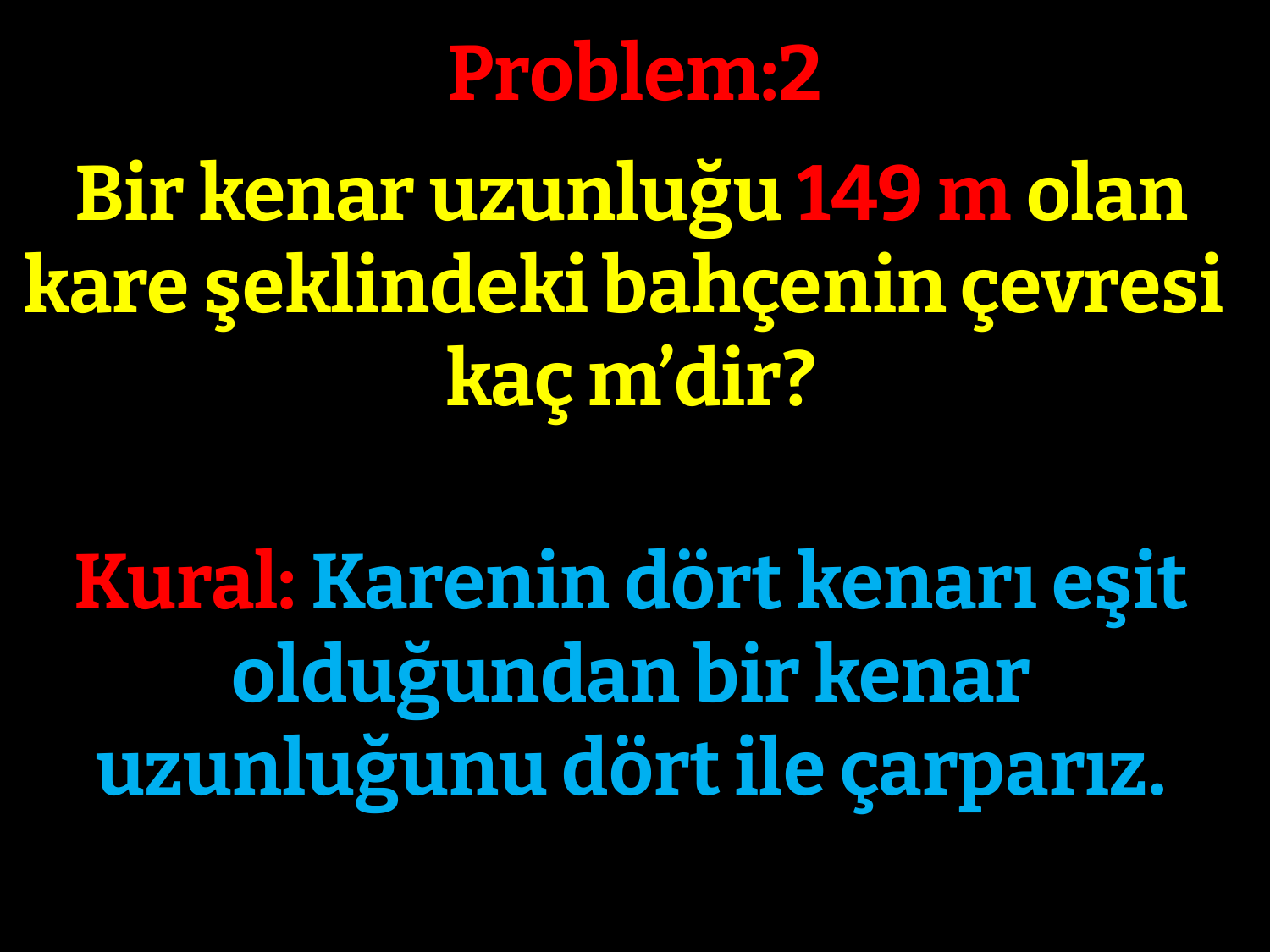

Problem:2
Bir kenar uzunluğu 149 m olan kare şeklindeki bahçenin çevresi  kaç m’dir?
#
Kural: Karenin dört kenarı eşit olduğundan bir kenar uzunluğunu dört ile çarparız.